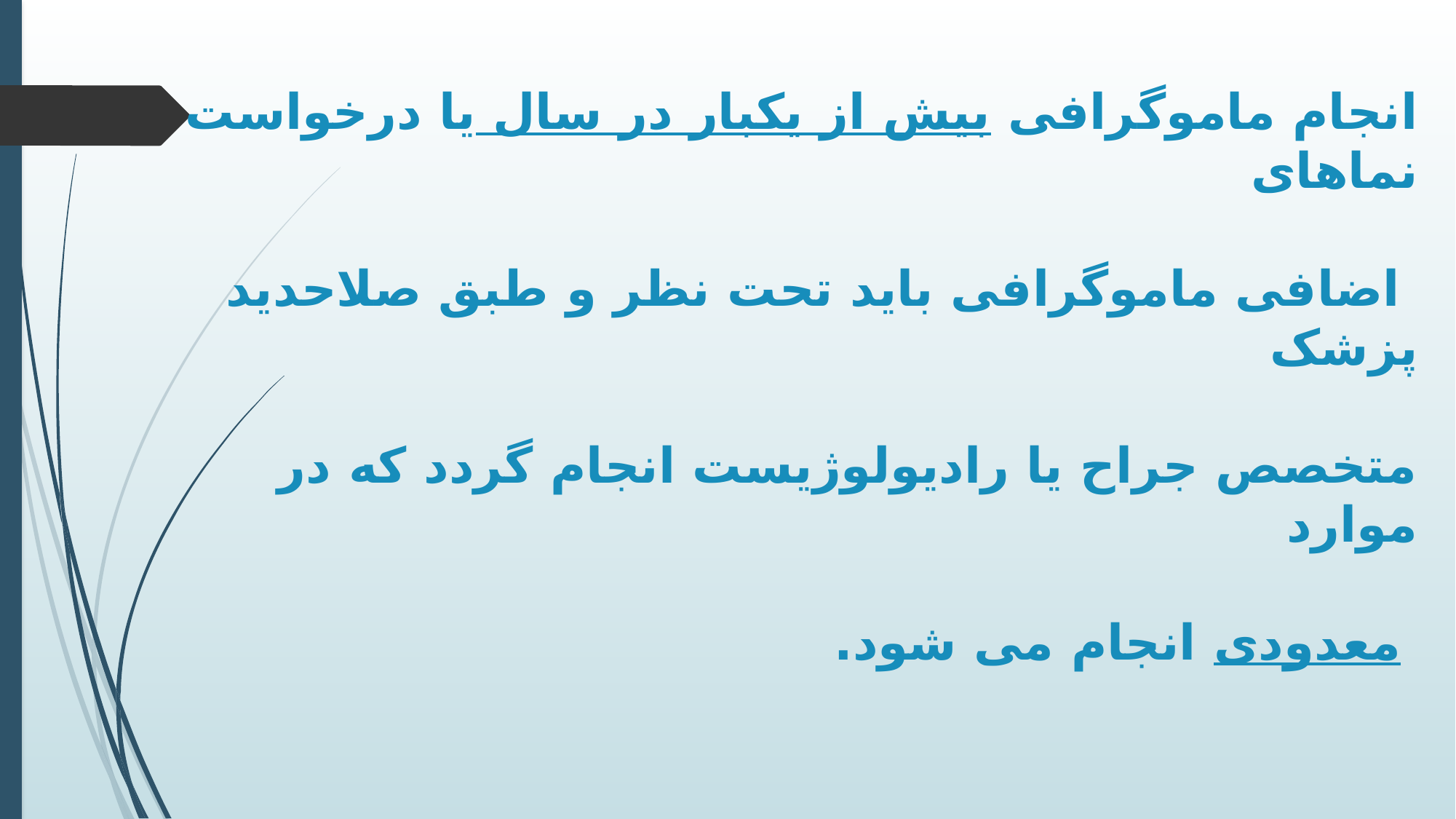

# انجام ماموگرافی بیش از یکبار در سال یا درخواست نماهای اضافی ماموگرافی باید تحت نظر و طبق صلاحدید پزشک متخصص جراح یا رادیولوژیست انجام گردد که در موارد معدودی انجام می شود.